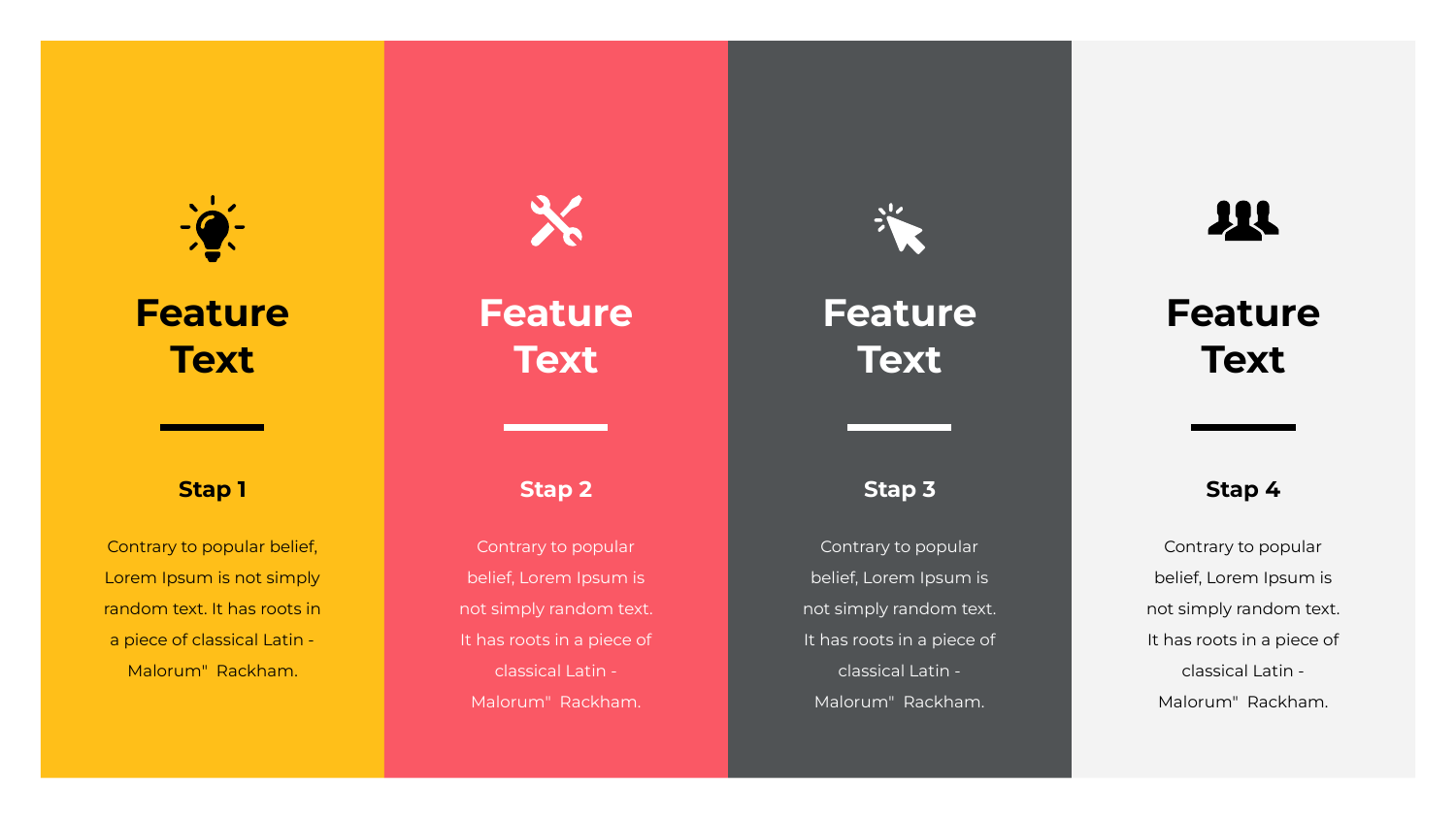

Feature
Text
Feature
Text
Feature
Text
Feature
Text
Stap 1
Stap 2
Stap 3
Stap 4
Contrary to popular belief, Lorem Ipsum is not simply random text. It has roots in a piece of classical Latin -Malorum"  Rackham.
Contrary to popular belief, Lorem Ipsum is not simply random text. It has roots in a piece of classical Latin -Malorum"  Rackham.
Contrary to popular belief, Lorem Ipsum is not simply random text. It has roots in a piece of classical Latin -Malorum"  Rackham.
Contrary to popular belief, Lorem Ipsum is not simply random text. It has roots in a piece of classical Latin -Malorum"  Rackham.